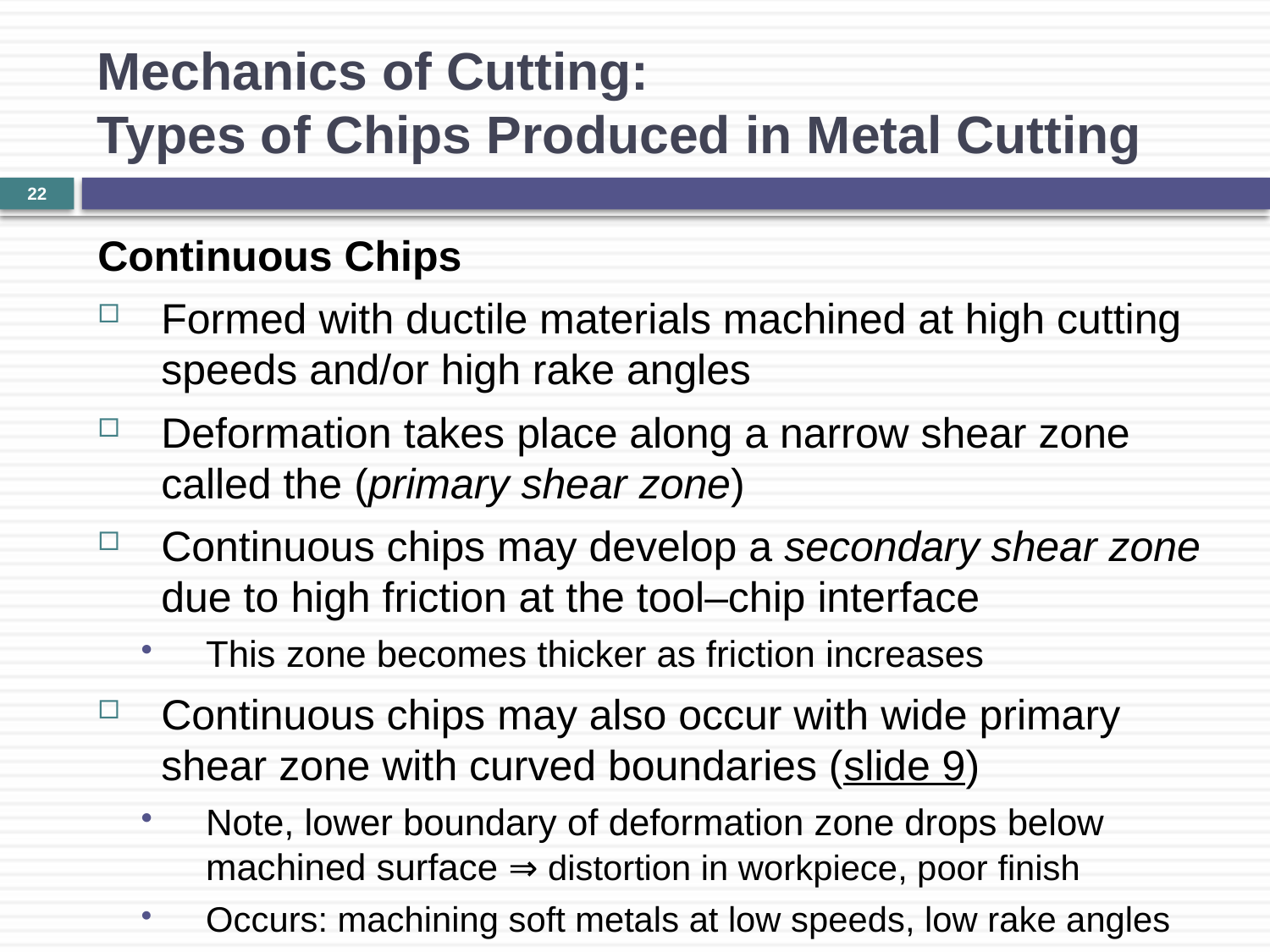

Mechanics of Cutting:
Types of Chips Produced in Metal Cutting
22
Continuous Chips
Formed with ductile materials machined at high cutting speeds and/or high rake angles
Deformation takes place along a narrow shear zone called the (primary shear zone)
Continuous chips may develop a secondary shear zone due to high friction at the tool–chip interface
This zone becomes thicker as friction increases
Continuous chips may also occur with wide primary shear zone with curved boundaries (slide 9)
Note, lower boundary of deformation zone drops below machined surface ⇒ distortion in workpiece, poor finish
Occurs: machining soft metals at low speeds, low rake angles